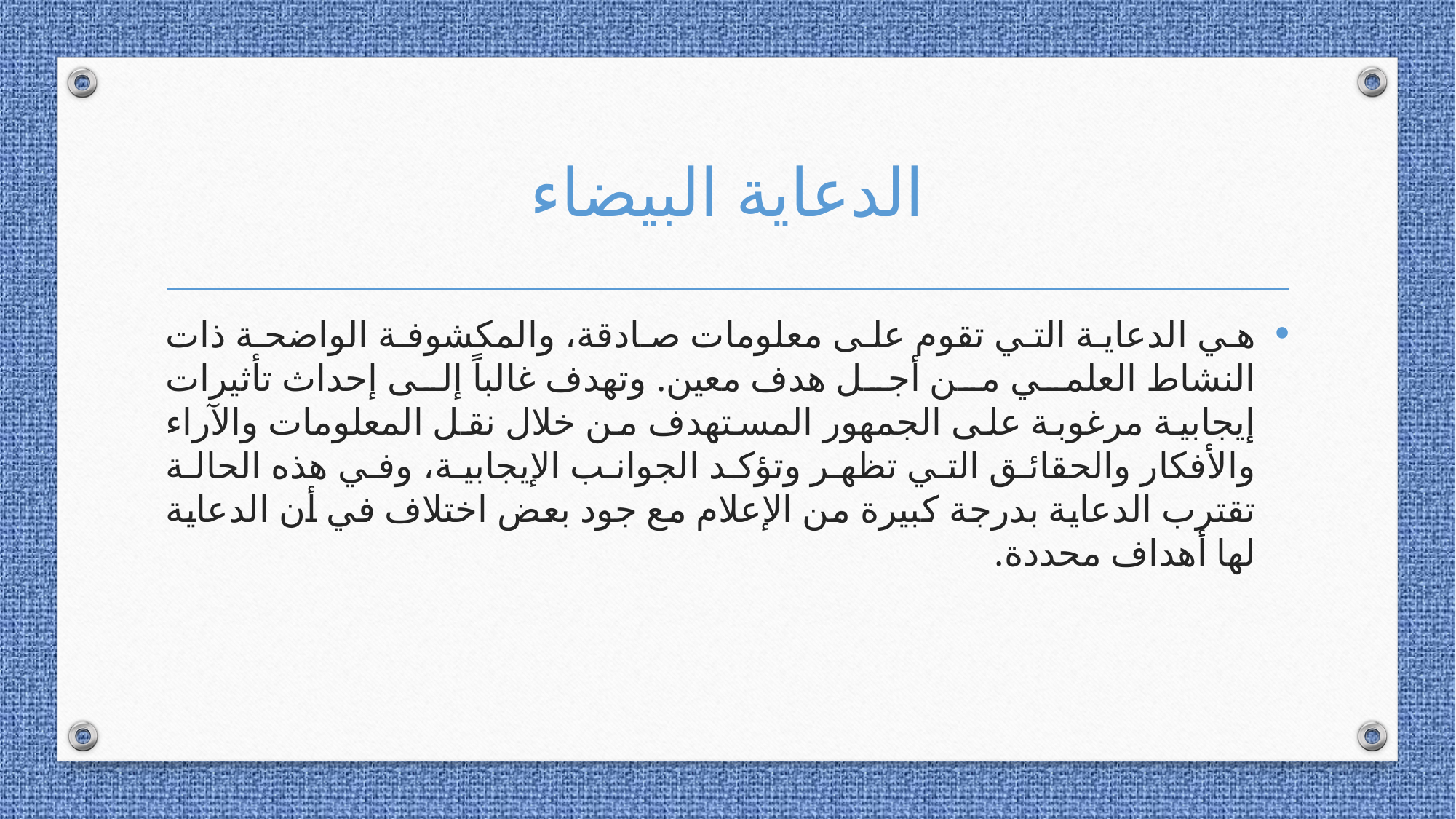

# الدعاية البيضاء
هي الدعاية التي تقوم على معلومات صادقة، والمكشوفة الواضحة ذات النشاط العلمي من أجل هدف معين. وتهدف غالباً إلى إحداث تأثيرات إيجابية مرغوبة على الجمهور المستهدف من خلال نقل المعلومات والآراء والأفكار والحقائق التي تظهر وتؤكد الجوانب الإيجابية، وفي هذه الحالة تقترب الدعاية بدرجة كبيرة من الإعلام مع جود بعض اختلاف في أن الدعاية لها أهداف محددة.